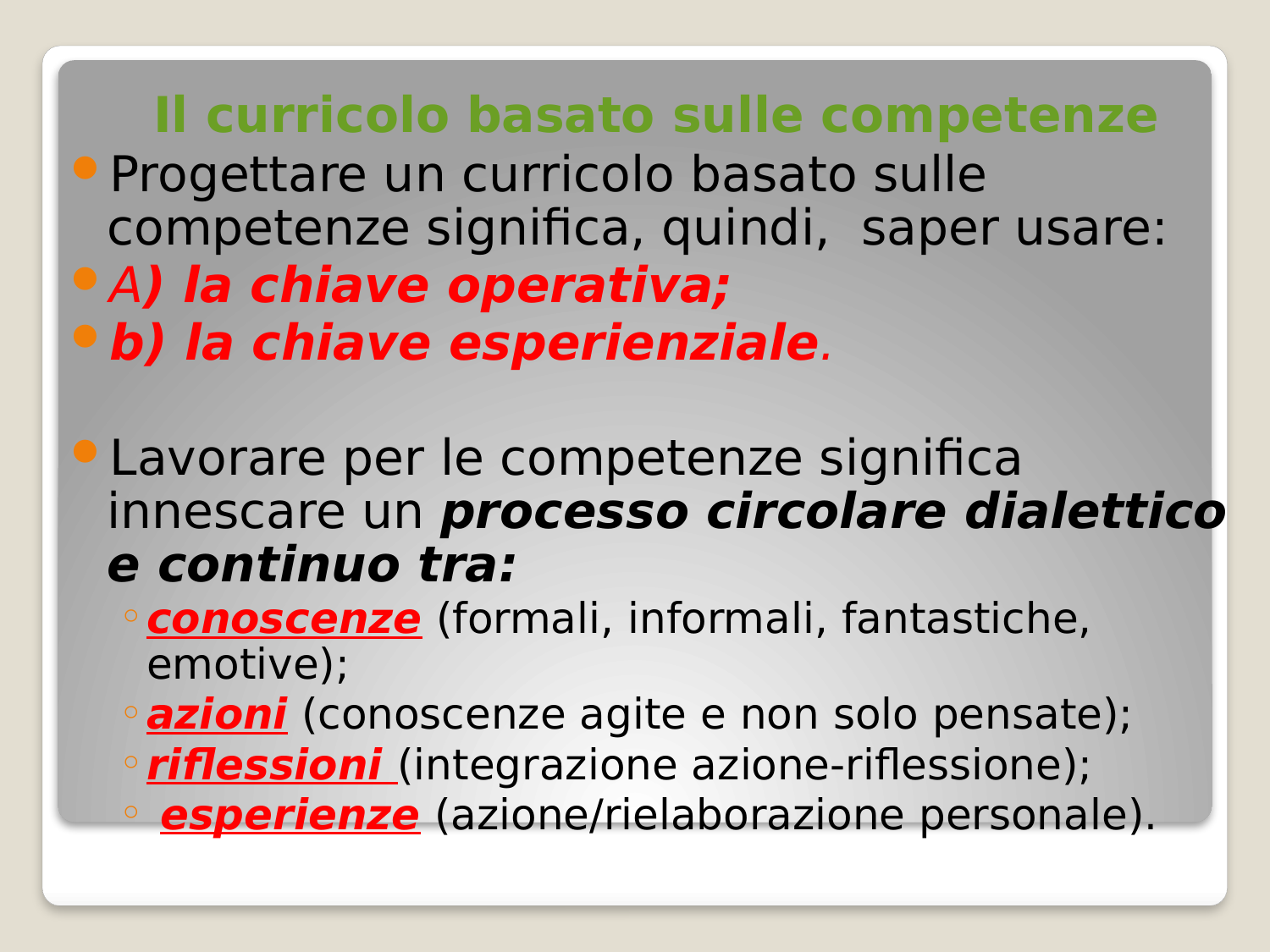

# Il curricolo basato sulle competenze
Progettare un curricolo basato sulle  competenze significa, quindi,  saper usare:
A) la chiave operativa;
b) la chiave esperienziale.

Lavorare per le competenze significa innescare un processo circolare dialettico e continuo tra:
conoscenze (formali, informali, fantastiche, emotive);
azioni (conoscenze agite e non solo pensate);
riflessioni (integrazione azione-riflessione);
 esperienze (azione/rielaborazione personale).